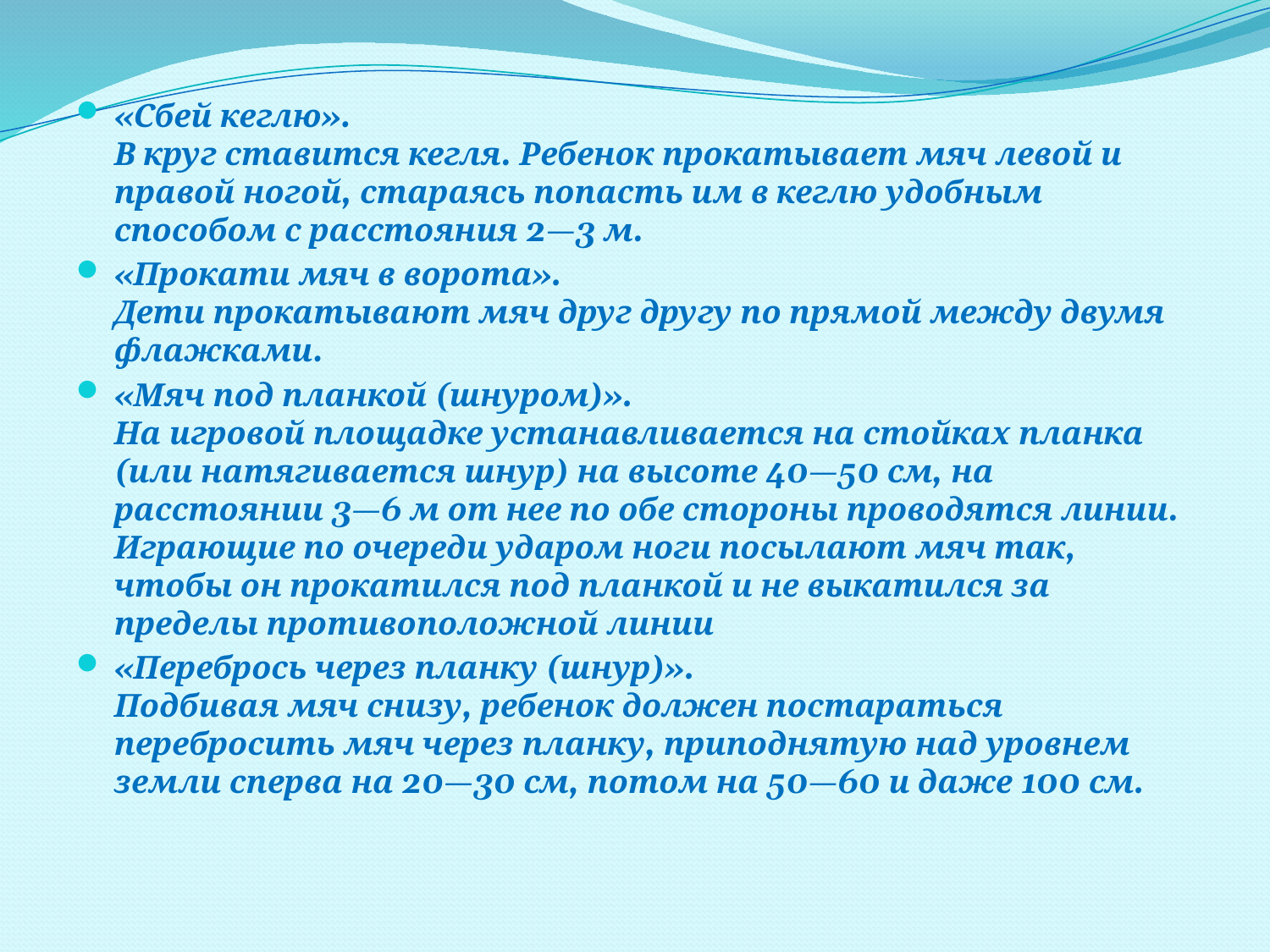

«Сбей кеглю».
В круг ставится кегля. Ребенок прокатывает мяч левой и правой ногой, стараясь попасть им в кеглю удобным способом с расстояния 2—3 м.
«Прокати мяч в ворота».
Дети прокатывают мяч друг другу по прямой между двумя флажками.
«Мяч под планкой (шнуром)».
На игровой площадке устанавливается на стойках планка (или натягивается шнур) на высоте 40—50 см, на расстоянии 3—6 м от нее по обе стороны проводятся линии. Играющие по очереди ударом ноги посылают мяч так, чтобы он прокатился под планкой и не выкатился за пределы противоположной линии
«Перебрось через планку (шнур)».
Подбивая мяч снизу, ребенок должен постараться перебросить мяч через планку, приподнятую над уровнем земли сперва на 20—30 см, потом на 50—60 и даже 100 см.

#